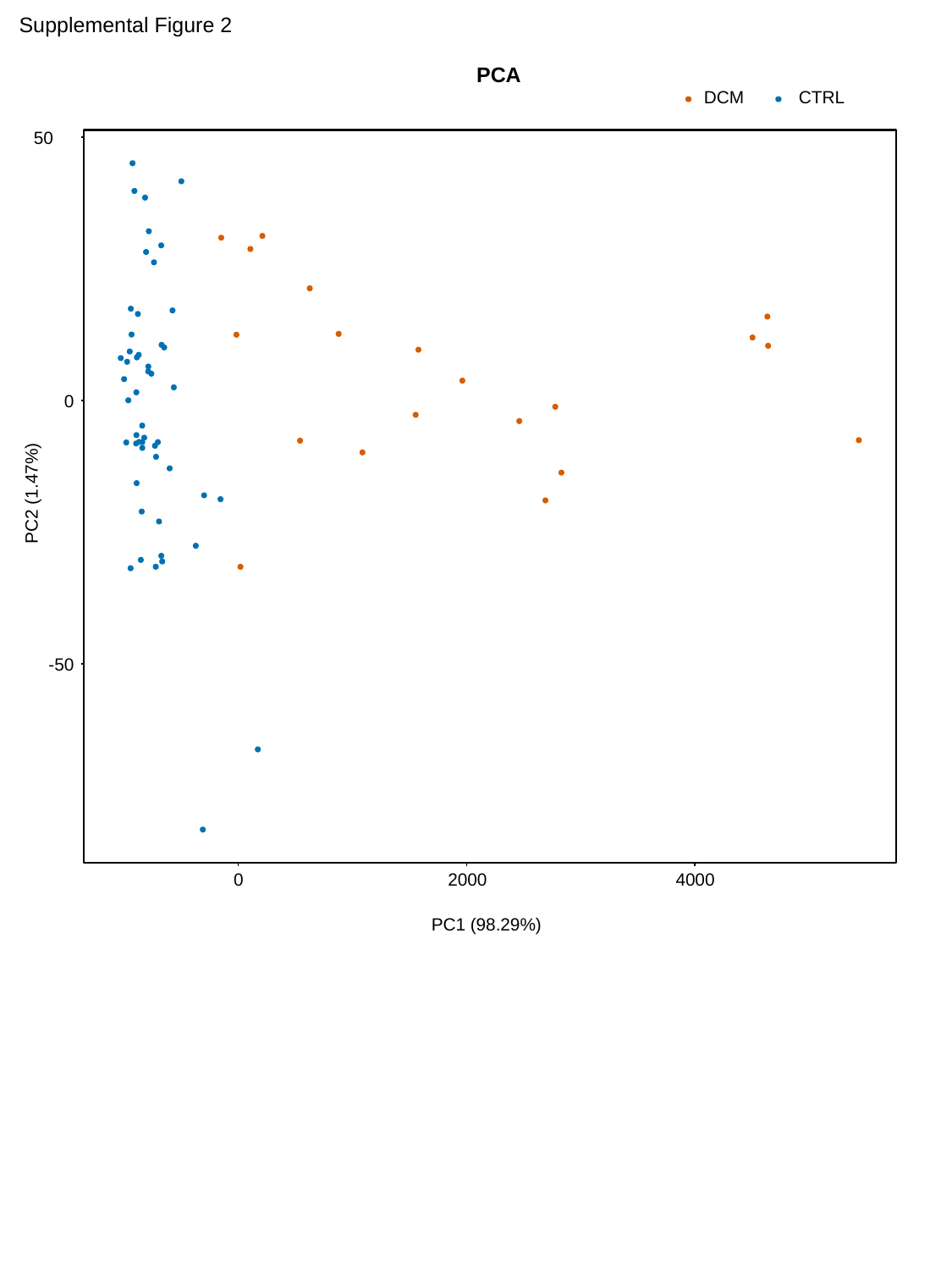

Supplemental Figure 2
PCA
DCM
CTRL

50

0

PC2 (1.47%)

-50

0
2000
4000

PC1 (98.29%)